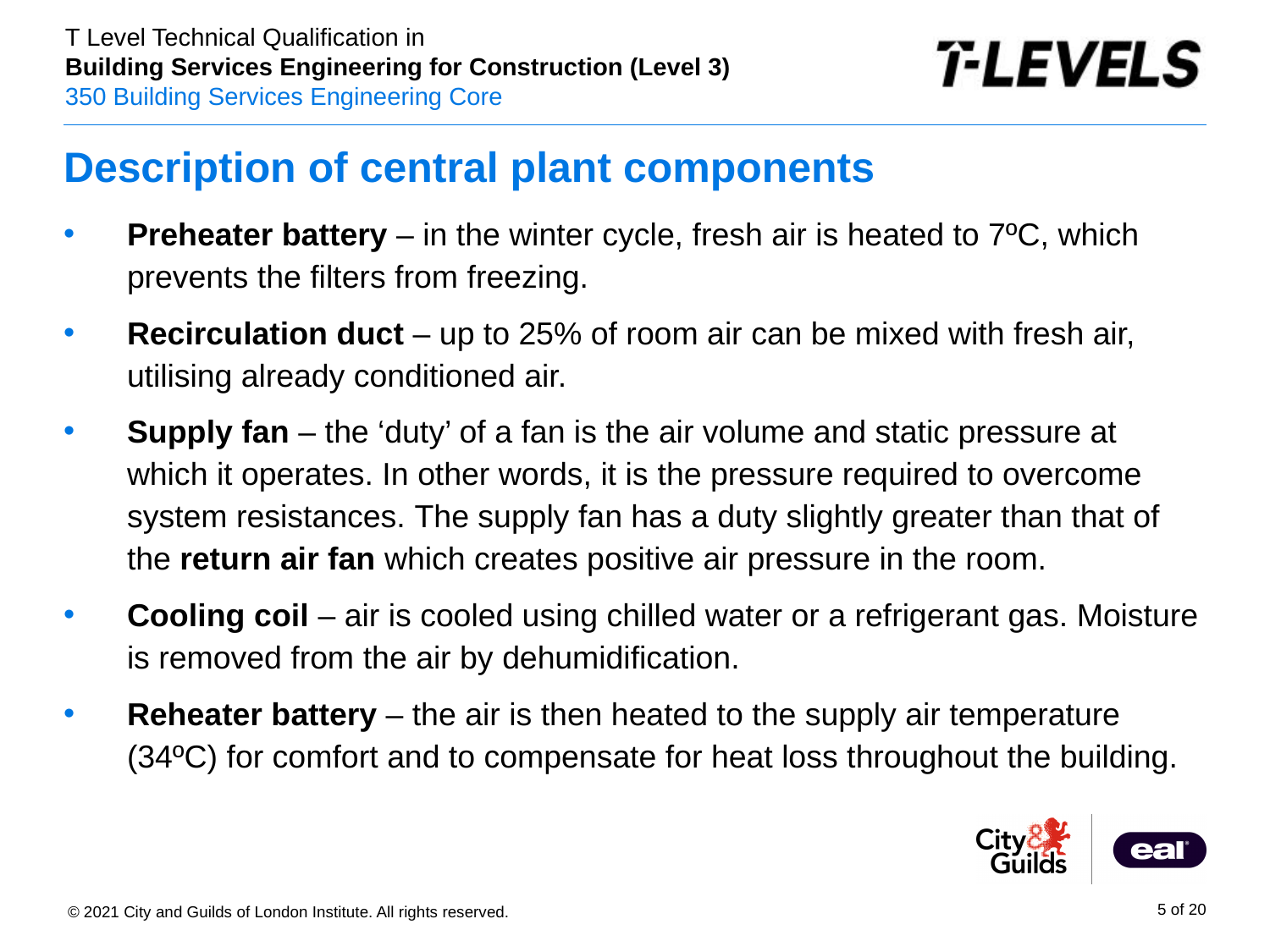

# Description of central plant components
Preheater battery – in the winter cycle, fresh air is heated to 7ºC, which prevents the filters from freezing.
Recirculation duct – up to 25% of room air can be mixed with fresh air, utilising already conditioned air.
Supply fan – the ‘duty’ of a fan is the air volume and static pressure at which it operates. In other words, it is the pressure required to overcome system resistances. The supply fan has a duty slightly greater than that of the return air fan which creates positive air pressure in the room.
Cooling coil – air is cooled using chilled water or a refrigerant gas. Moisture is removed from the air by dehumidification.
Reheater battery – the air is then heated to the supply air temperature (34ºC) for comfort and to compensate for heat loss throughout the building.